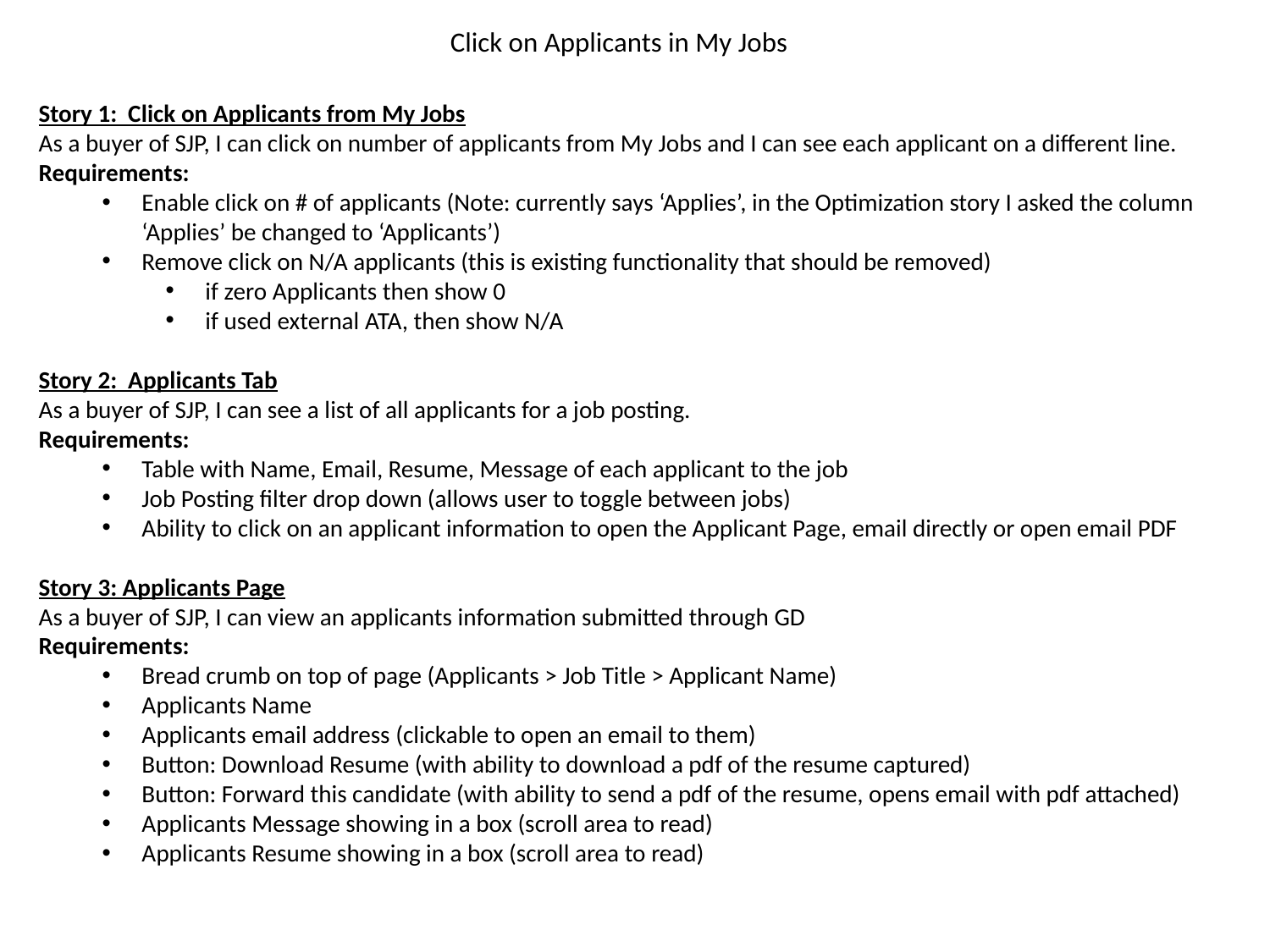

# Click on Applicants in My Jobs
Story 1:  Click on Applicants from My Jobs
As a buyer of SJP, I can click on number of applicants from My Jobs and I can see each applicant on a different line.
Requirements:
Enable click on # of applicants (Note: currently says ‘Applies’, in the Optimization story I asked the column ‘Applies’ be changed to ‘Applicants’)
Remove click on N/A applicants (this is existing functionality that should be removed)
if zero Applicants then show 0
if used external ATA, then show N/A

Story 2:  Applicants Tab
As a buyer of SJP, I can see a list of all applicants for a job posting.
Requirements:
Table with Name, Email, Resume, Message of each applicant to the job
Job Posting filter drop down (allows user to toggle between jobs)
Ability to click on an applicant information to open the Applicant Page, email directly or open email PDF

Story 3: Applicants Page
As a buyer of SJP, I can view an applicants information submitted through GD
Requirements:
Bread crumb on top of page (Applicants > Job Title > Applicant Name)
Applicants Name
Applicants email address (clickable to open an email to them)
Button: Download Resume (with ability to download a pdf of the resume captured)
Button: Forward this candidate (with ability to send a pdf of the resume, opens email with pdf attached)
Applicants Message showing in a box (scroll area to read)
Applicants Resume showing in a box (scroll area to read)